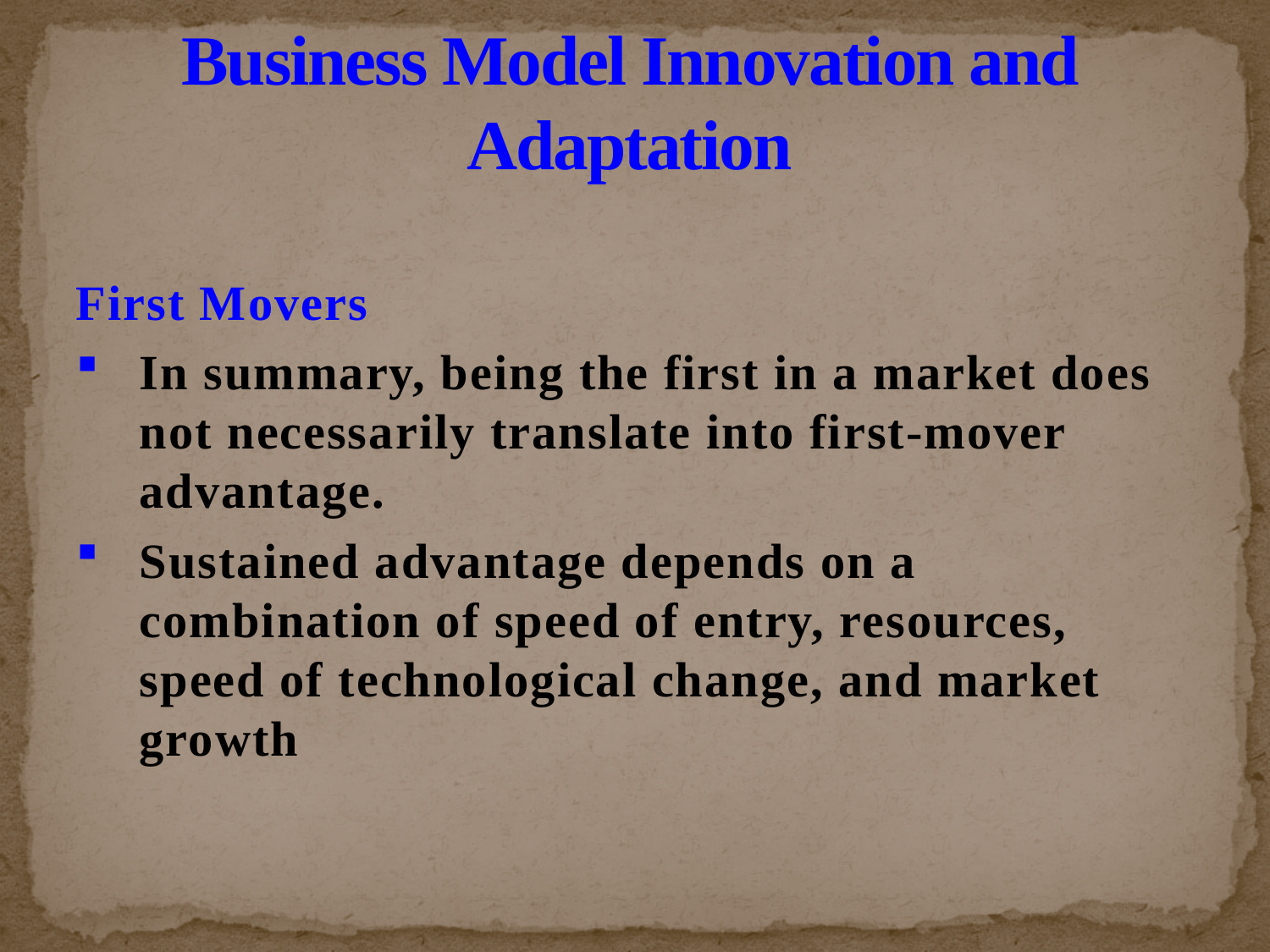

# Business Model Innovation and Adaptation
First Movers
In summary, being the first in a market does not necessarily translate into first-mover advantage.
Sustained advantage depends on a combination of speed of entry, resources, speed of technological change, and market growth